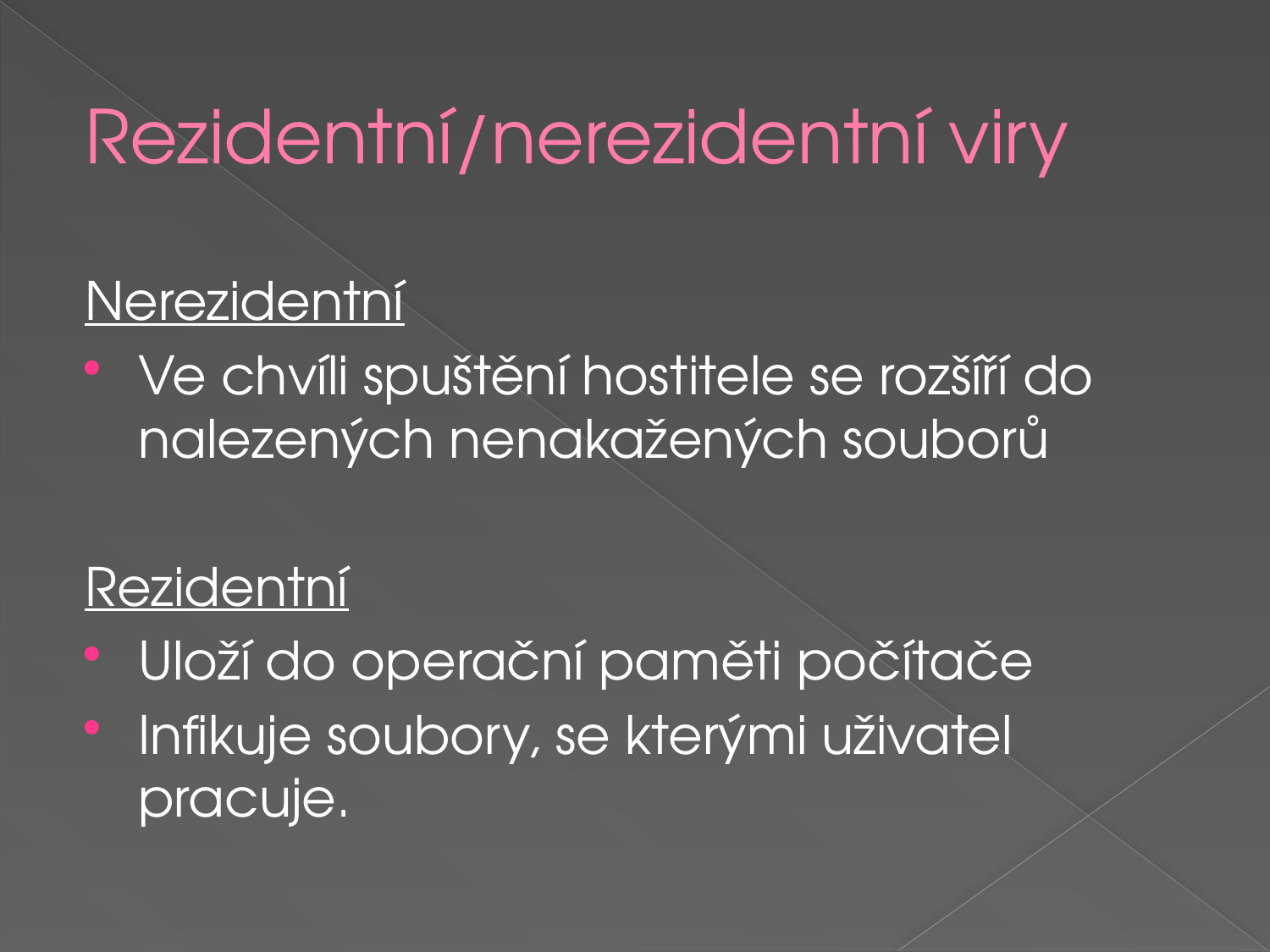

# Rezidentní/nerezidentní viry
Nerezidentní
Ve chvíli spuštění hostitele se rozšíří do nalezených nenakažených souborů

Rezidentní
Uloží do operační paměti počítače
Infikuje soubory, se kterými uživatel pracuje.